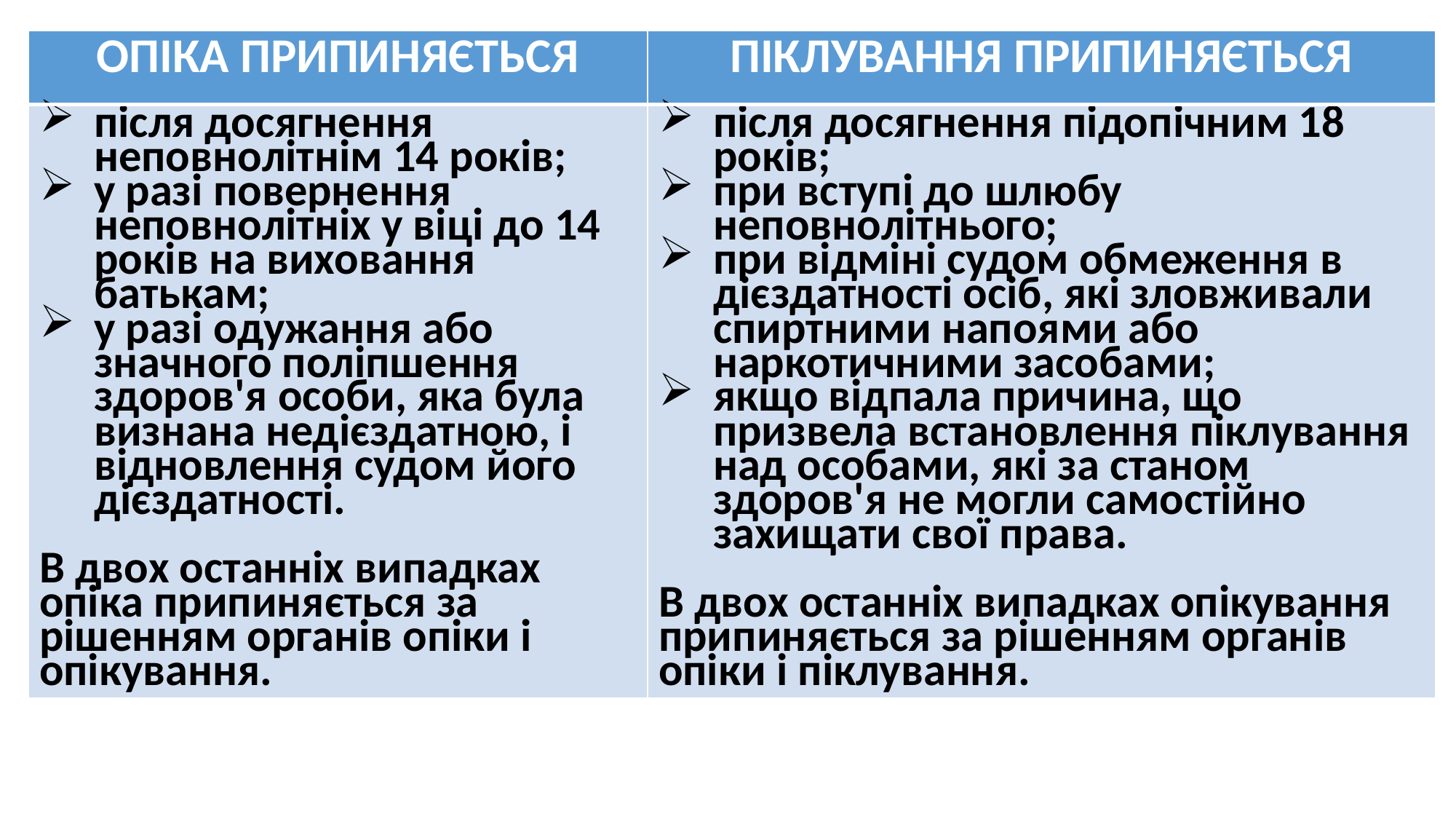

| ОПІКА ПРИПИНЯЄТЬСЯ | ПІКЛУВАННЯ ПРИПИНЯЄТЬСЯ |
| --- | --- |
| після досягнення неповнолітнім 14 років; у разі повернення неповнолітніх у віці до 14 років на виховання батькам; у разі одужання або значного поліпшення здоров'я особи, яка була визнана недієздатною, і відновлення судом його дієздатності. В двох останніх випадках опіка припиняється за рішенням органів опіки і опікування. | після досягнення підопічним 18 років; при вступі до шлюбу неповнолітнього; при відміні судом обмеження в дієздатності осіб, які зловживали спиртними напоями або наркотичними засобами; якщо відпала причина, що призвела встановлення піклування над особами, які за станом здоров'я не могли самостійно захищати свої права. В двох останніх випадках опікування припиняється за рішенням органів опіки і піклування. |